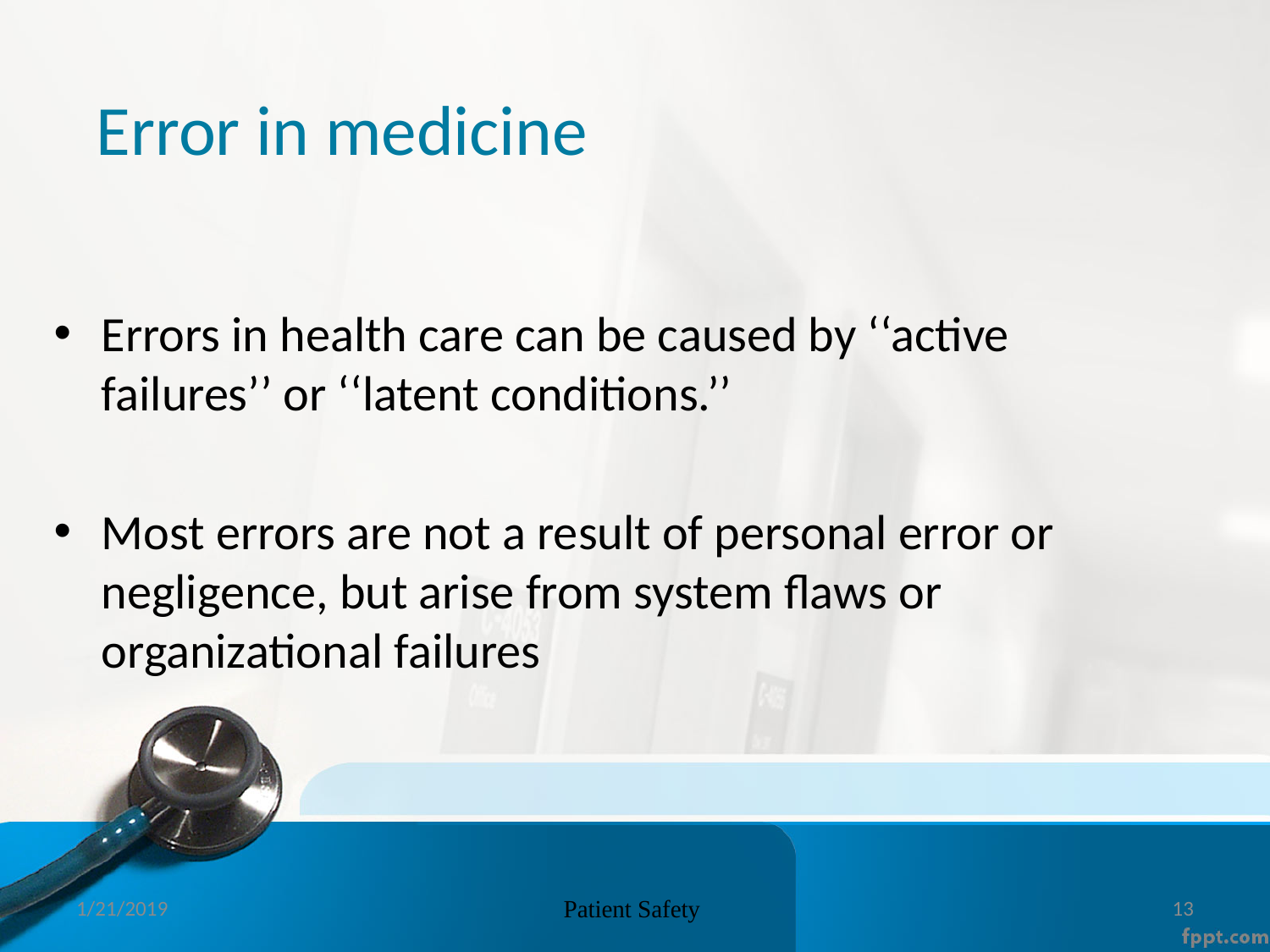

# Error in medicine

Errors in health care can be caused by ‘‘active failures’’ or ‘‘latent conditions.’’

Most errors are not a result of personal error or negligence, but arise from system flaws or organizational failures

1/21/2019
Patient Safety
13